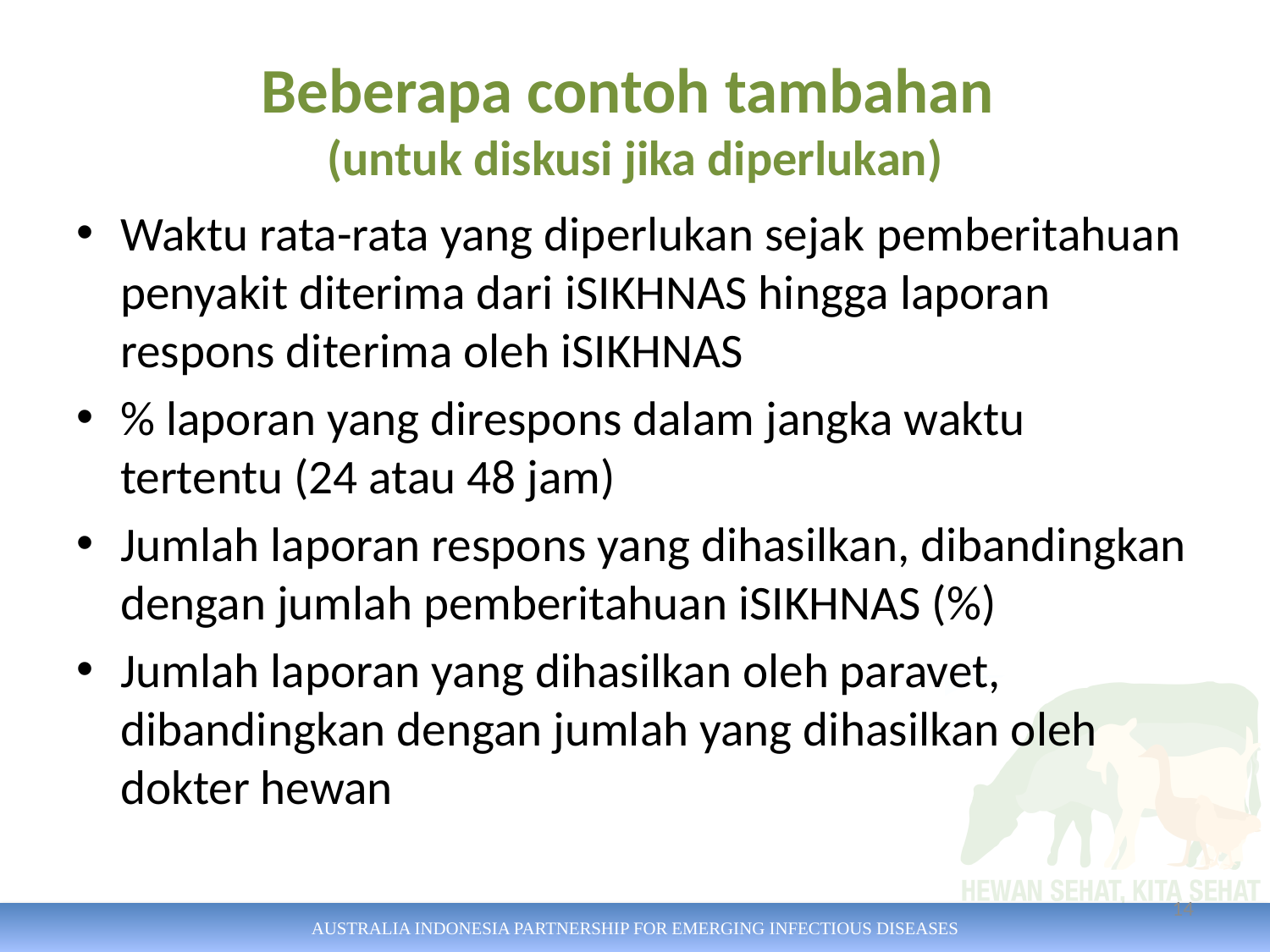

# Beberapa contoh tambahan (untuk diskusi jika diperlukan)
Waktu rata-rata yang diperlukan sejak pemberitahuan penyakit diterima dari iSIKHNAS hingga laporan respons diterima oleh iSIKHNAS
% laporan yang direspons dalam jangka waktu tertentu (24 atau 48 jam)
Jumlah laporan respons yang dihasilkan, dibandingkan dengan jumlah pemberitahuan iSIKHNAS (%)
Jumlah laporan yang dihasilkan oleh paravet, dibandingkan dengan jumlah yang dihasilkan oleh dokter hewan
14